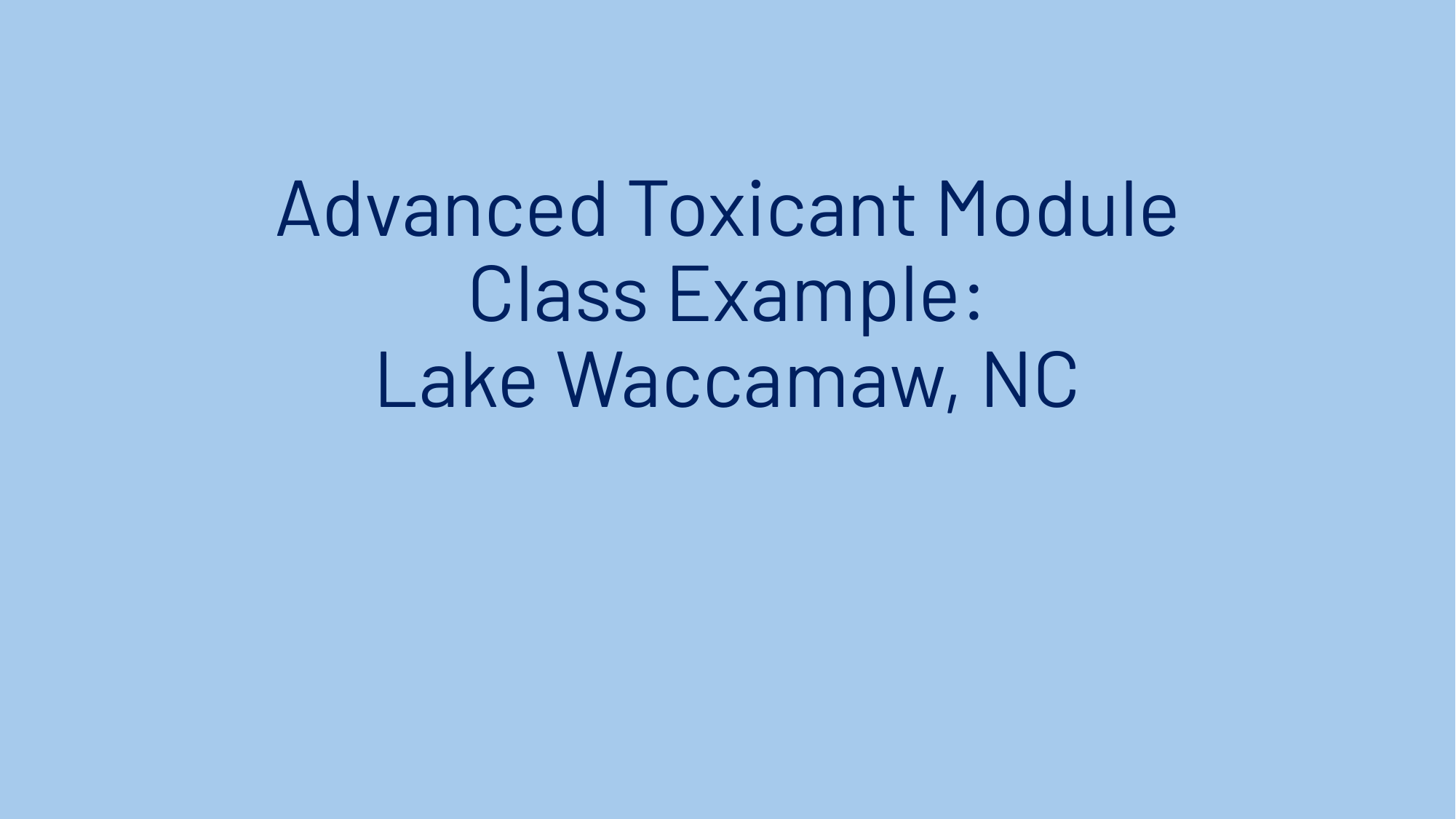

# Advanced Toxicant Module Class Example: Lake Waccamaw, NC